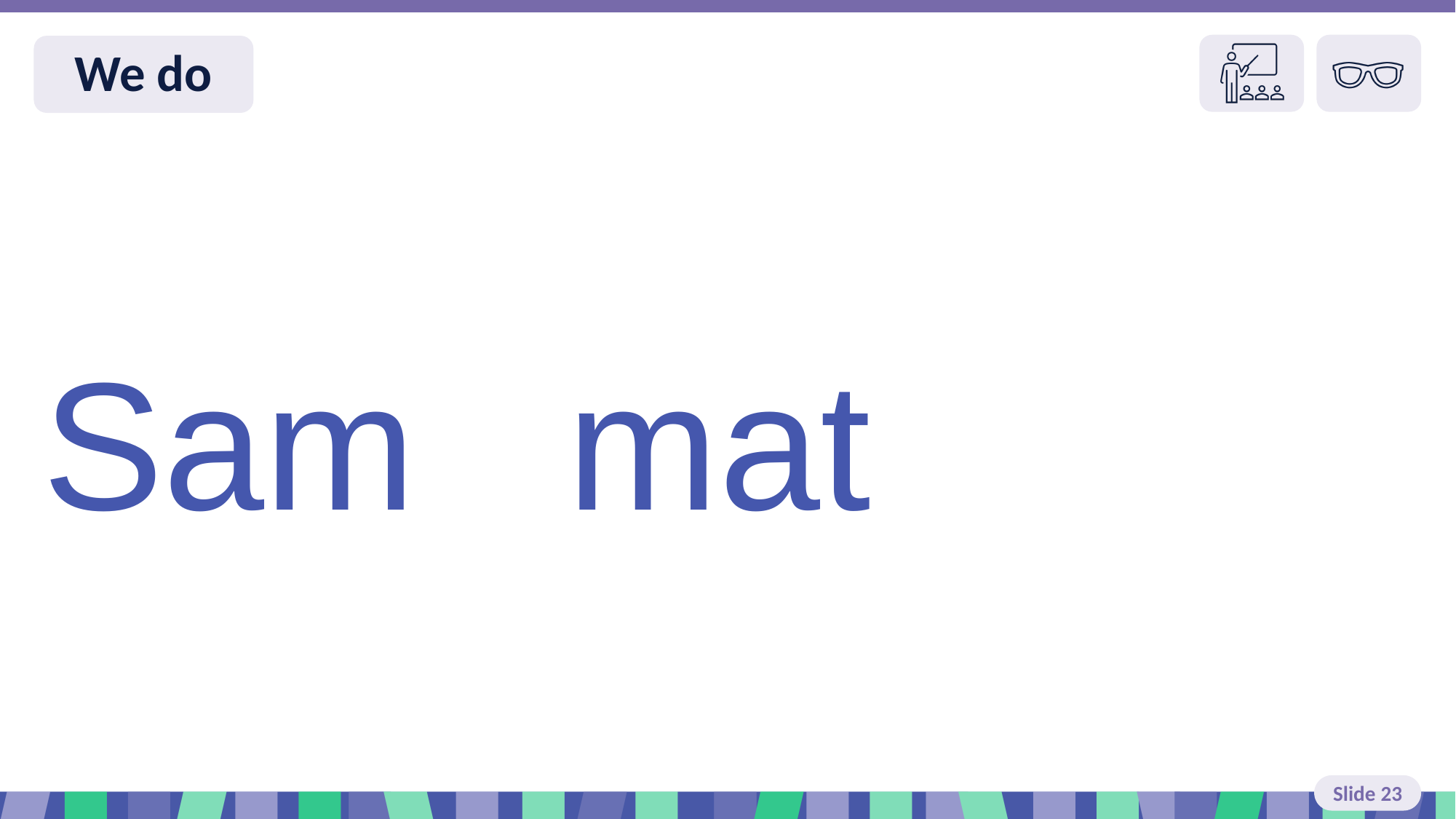

Slide 23 We do read
Sam   mat